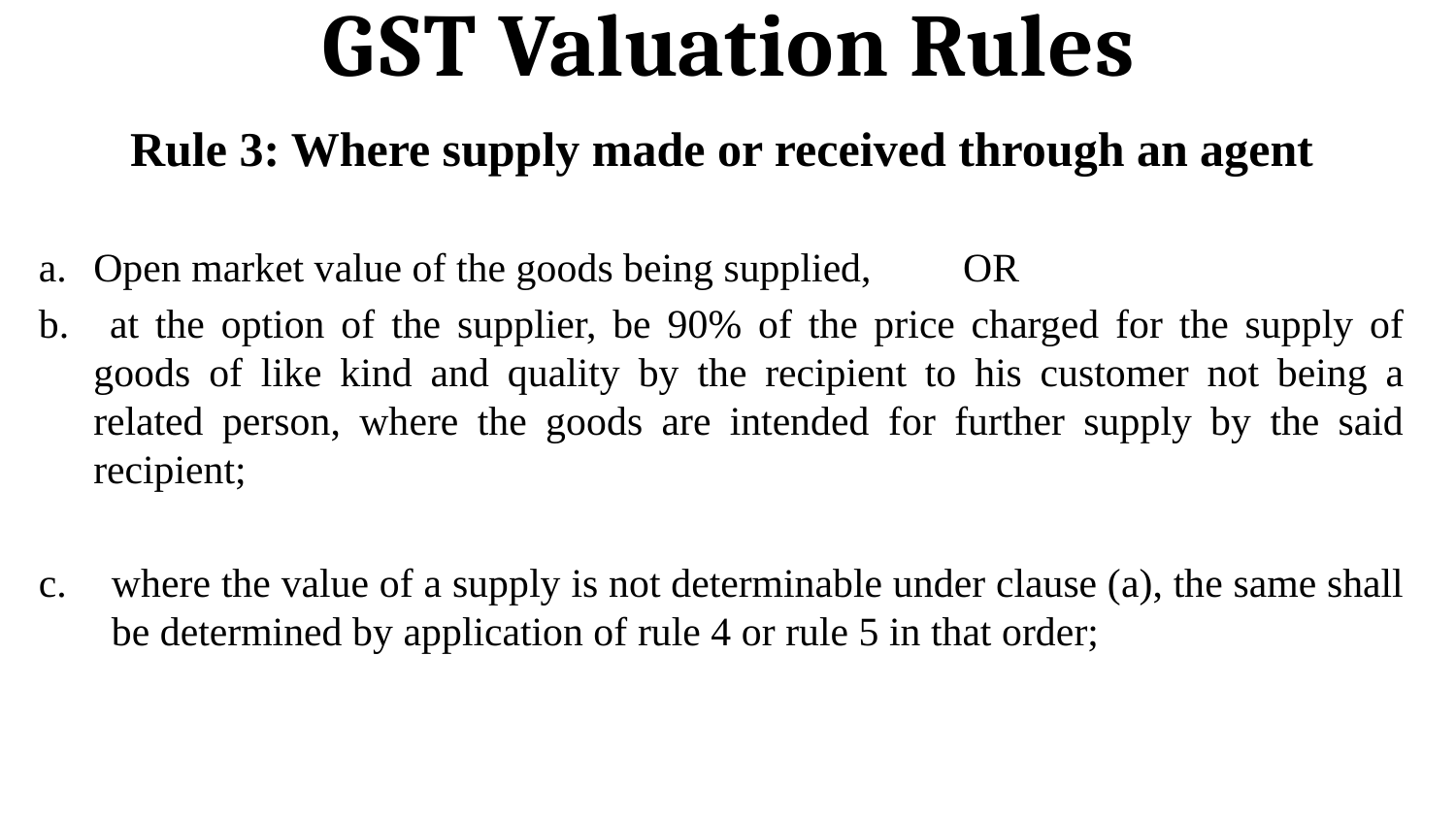

# GST Valuation Rules

Rule 3: Where supply made or received through an agent

Open market value of the goods being supplied,         OR
 at the option of the supplier, be 90% of the price charged for the supply of goods of like kind and quality by the recipient to his customer not being a related person, where the goods are intended for further supply by the said recipient;

where the value of a supply is not determinable under clause (a), the same shall be determined by application of rule 4 or rule 5 in that order;